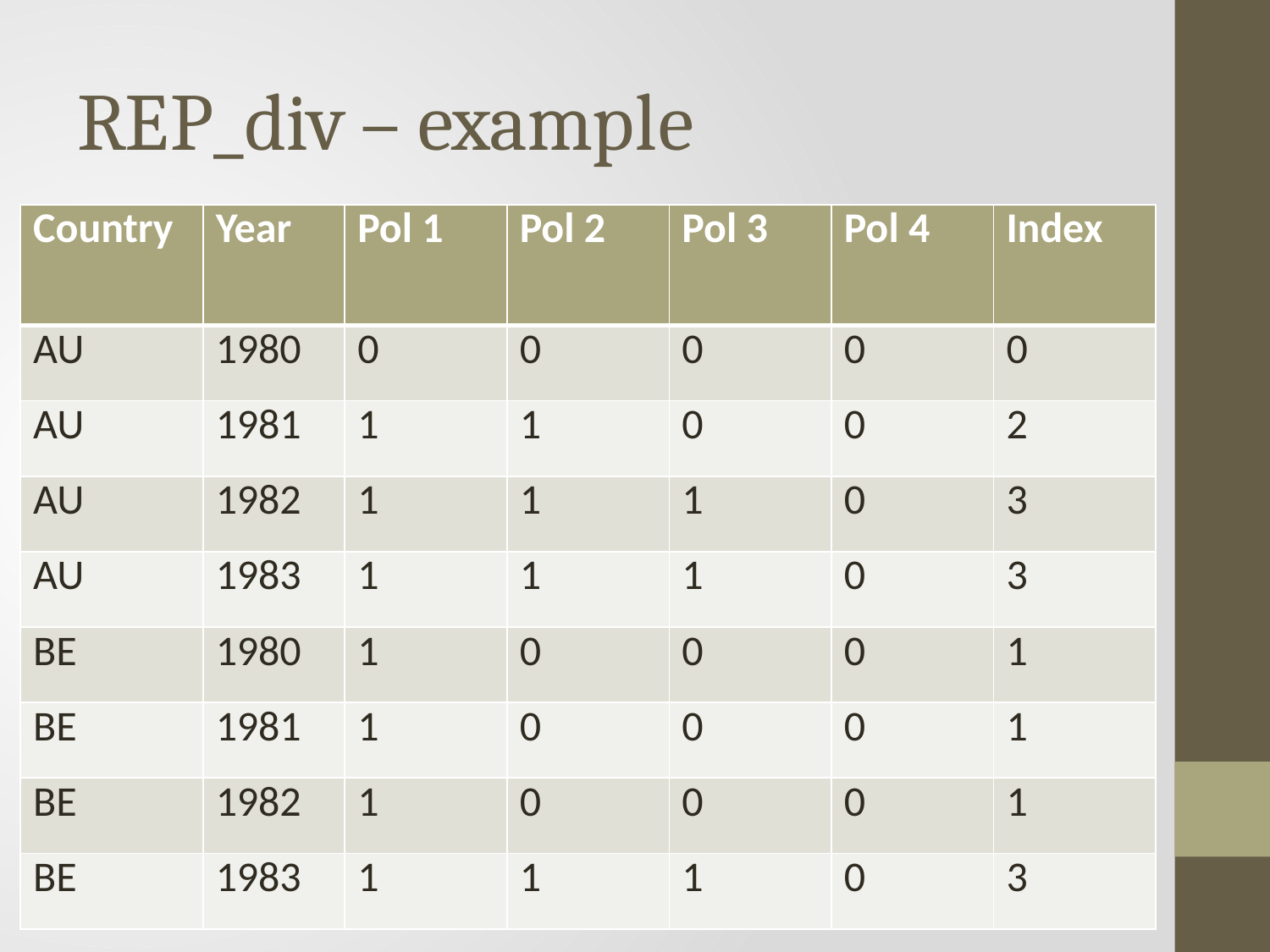

# REP_div – example
| Country | Year | Pol 1 | Pol 2 | Pol 3 | Pol 4 | Index |
| --- | --- | --- | --- | --- | --- | --- |
| AU | 1980 | 0 | 0 | 0 | 0 | 0 |
| AU | 1981 | 1 | 1 | 0 | 0 | 2 |
| AU | 1982 | 1 | 1 | 1 | 0 | 3 |
| AU | 1983 | 1 | 1 | 1 | 0 | 3 |
| BE | 1980 | 1 | 0 | 0 | 0 | 1 |
| BE | 1981 | 1 | 0 | 0 | 0 | 1 |
| BE | 1982 | 1 | 0 | 0 | 0 | 1 |
| BE | 1983 | 1 | 1 | 1 | 0 | 3 |